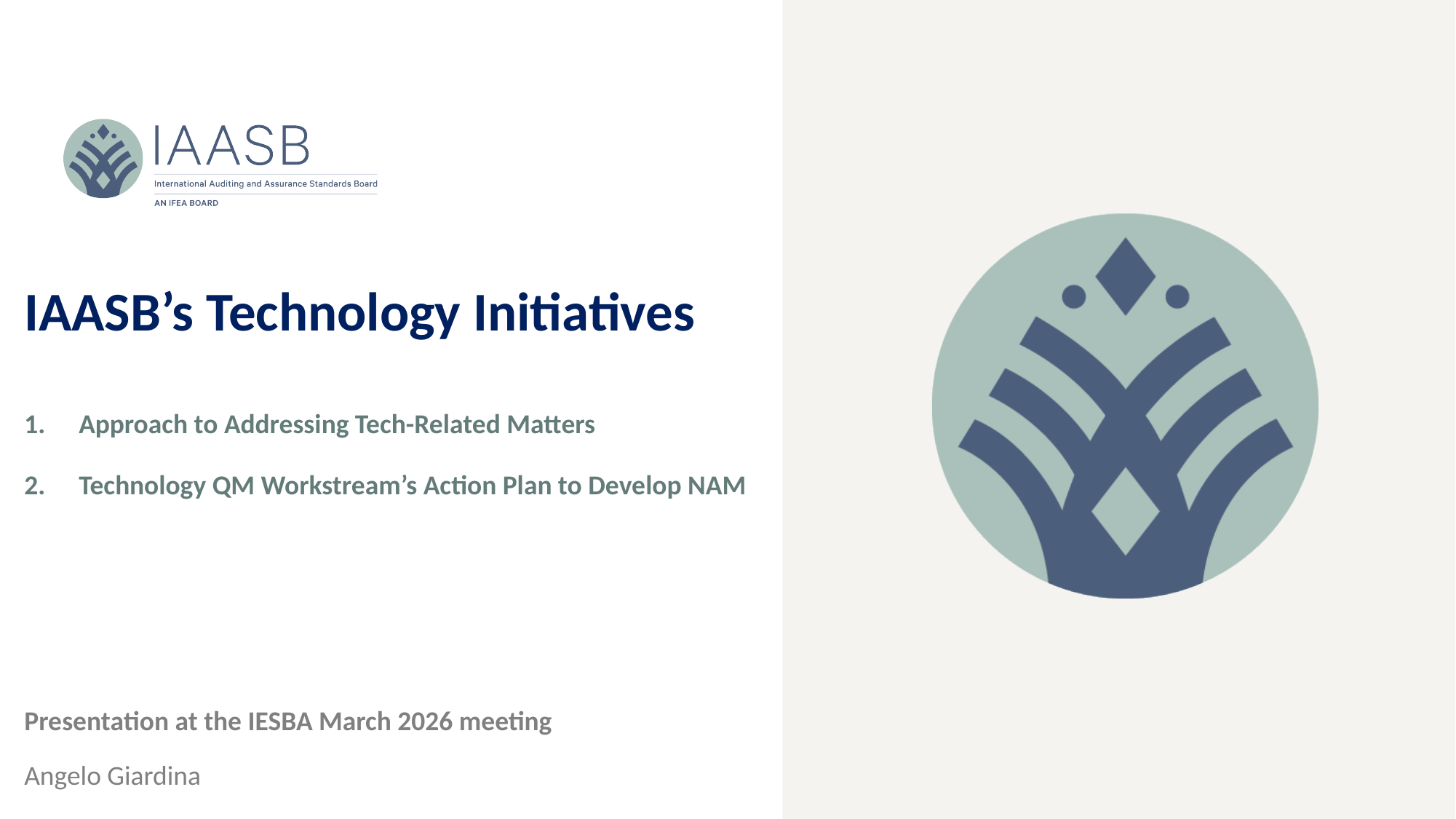

IAASB’s Technology Initiatives
# Approach to Addressing Tech-Related Matters
Technology QM Workstream’s Action Plan to Develop NAM
Presentation at the IESBA March 2026 meeting
Angelo Giardina